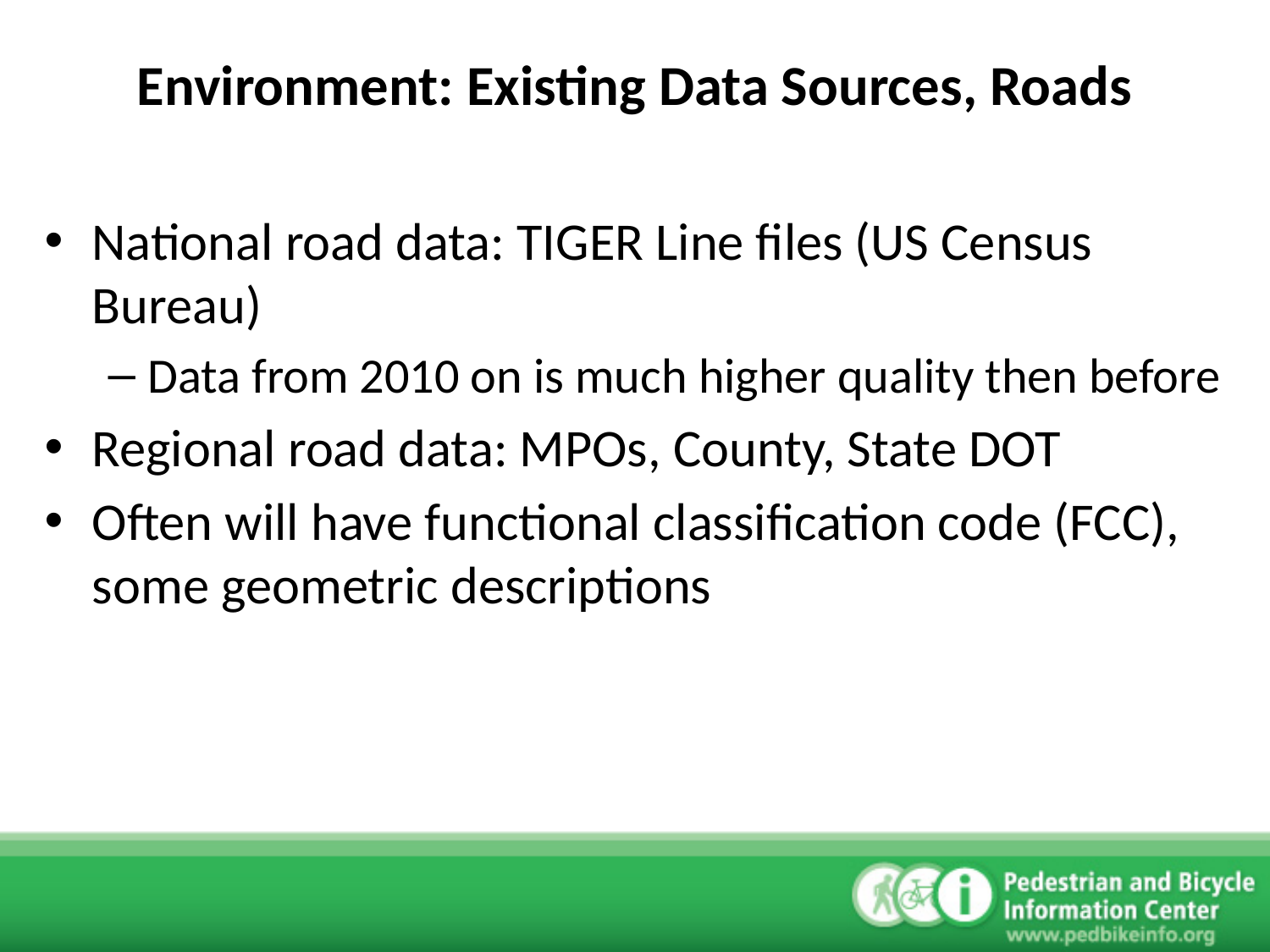

Environment: Existing Data Sources, Roads
National road data: TIGER Line files (US Census Bureau)
Data from 2010 on is much higher quality then before
Regional road data: MPOs, County, State DOT
Often will have functional classification code (FCC), some geometric descriptions